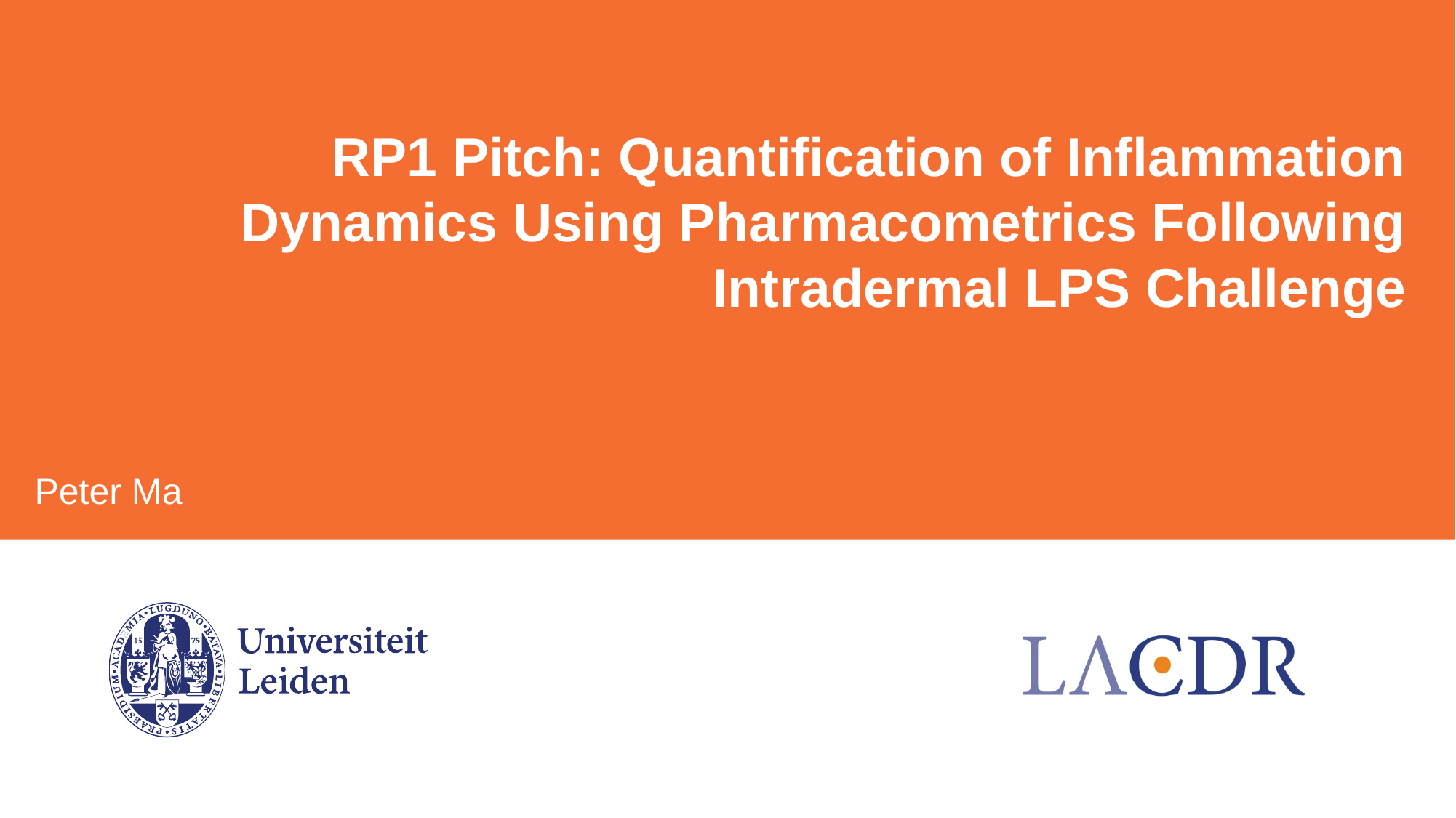

# RP1 Pitch: Quantification of Inflammation Dynamics Using Pharmacometrics Following Intradermal LPS Challenge
Peter Ma